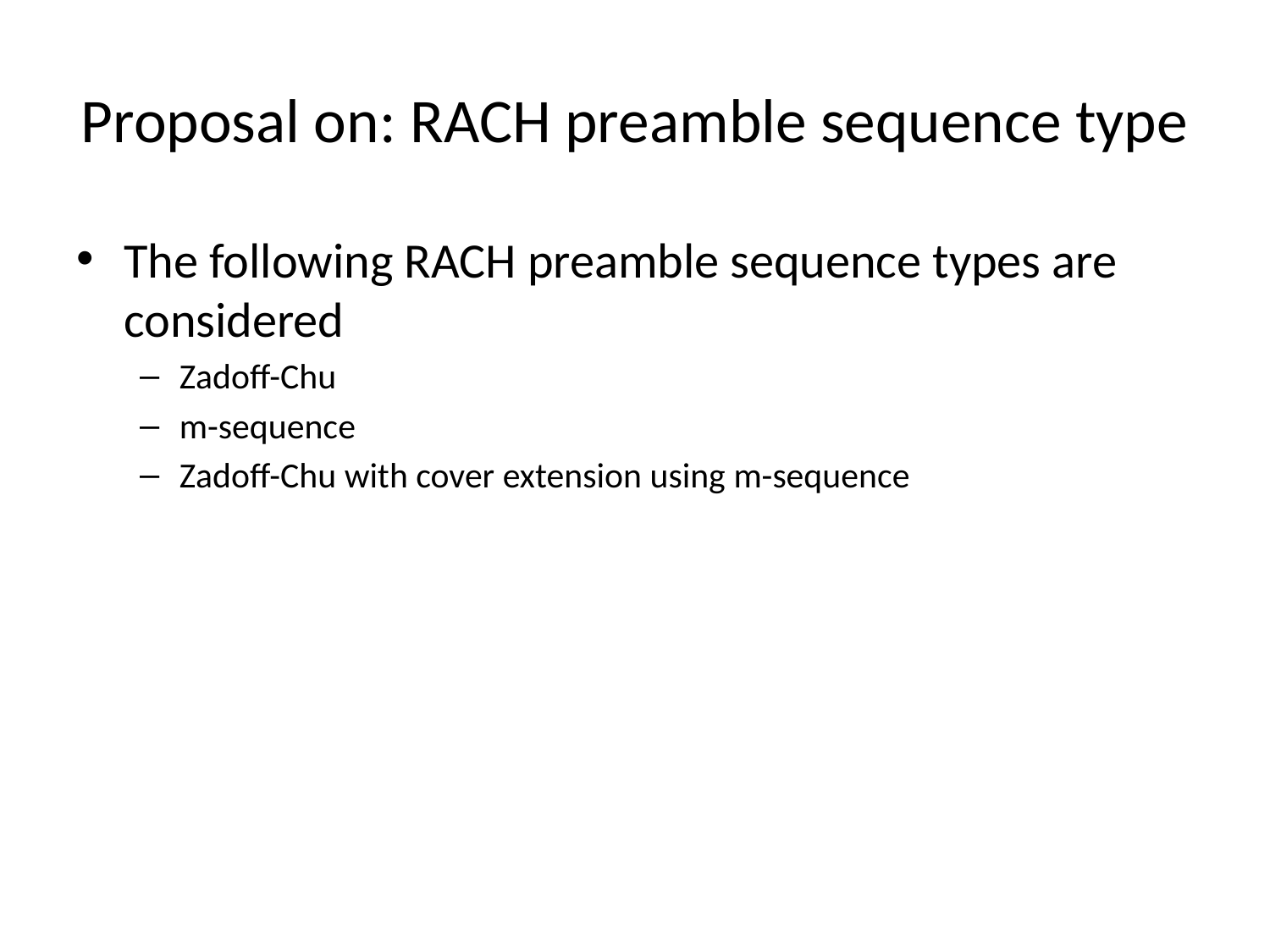

# Proposal on: RACH preamble sequence type
The following RACH preamble sequence types are considered
Zadoff-Chu
m-sequence
Zadoff-Chu with cover extension using m-sequence